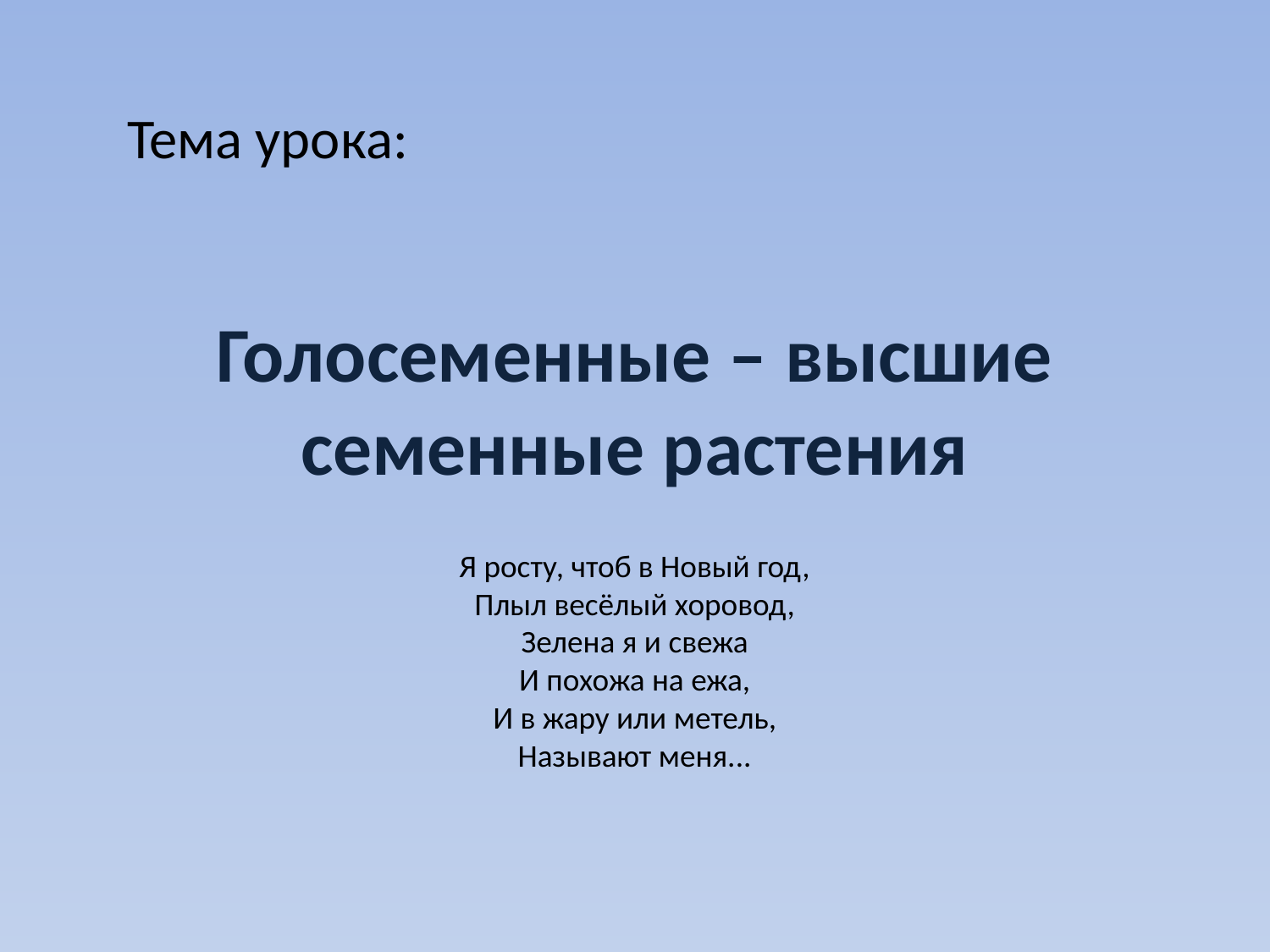

Тема урока:
# Голосеменные – высшие семенные растения
Я росту, чтоб в Новый год,
Плыл весёлый хоровод,
Зелена я и свежа
И похожа на ежа,
И в жару или метель,
Называют меня...